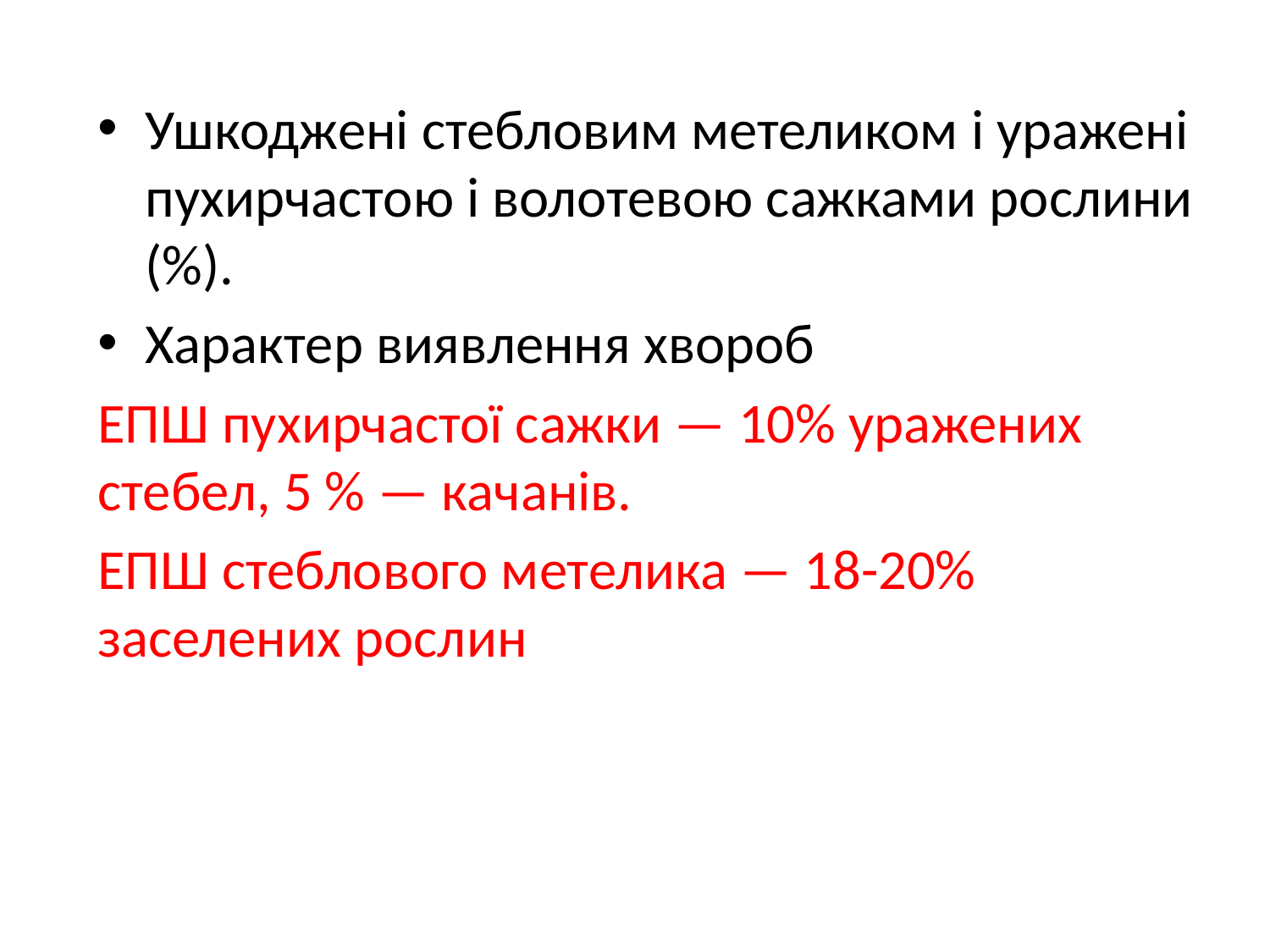

Ушкоджені стебловим метеликом і уражені пухирчастою і волотевою сажками рослини (%).
Характер виявлення хвороб
ЕПШ пухирчастої сажки — 10% уражених стебел, 5 % — качанів.
ЕПШ стеблового метелика — 18-20% заселених рослин